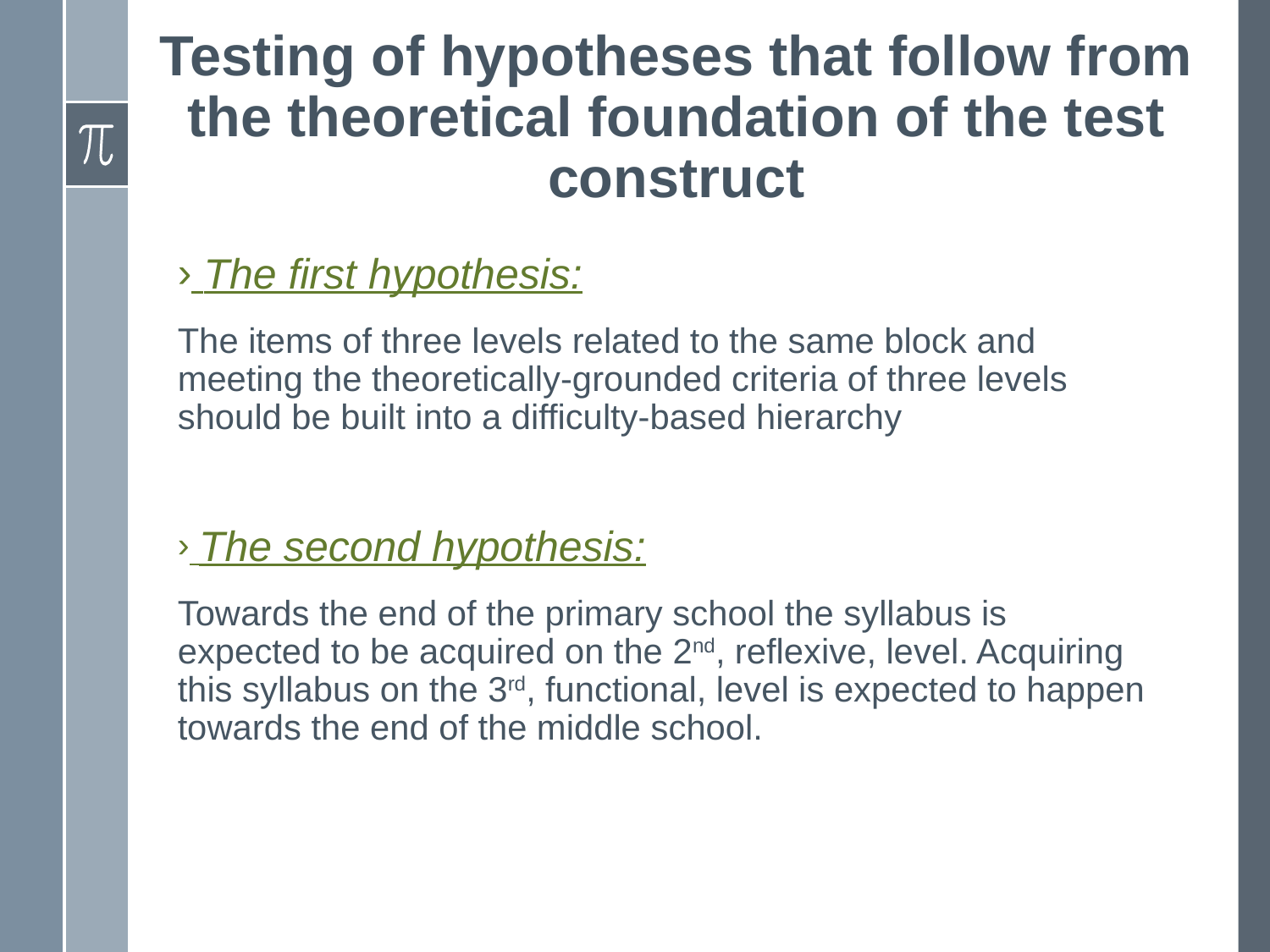

# Testing of hypotheses that follow from the theoretical foundation of the test construct
 The first hypothesis:
The items of three levels related to the same block and meeting the theoretically-grounded criteria of three levels should be built into a difficulty-based hierarchy

 The second hypothesis:
Towards the end of the primary school the syllabus is expected to be acquired on the 2nd, reflexive, level. Acquiring this syllabus on the 3rd, functional, level is expected to happen towards the end of the middle school.